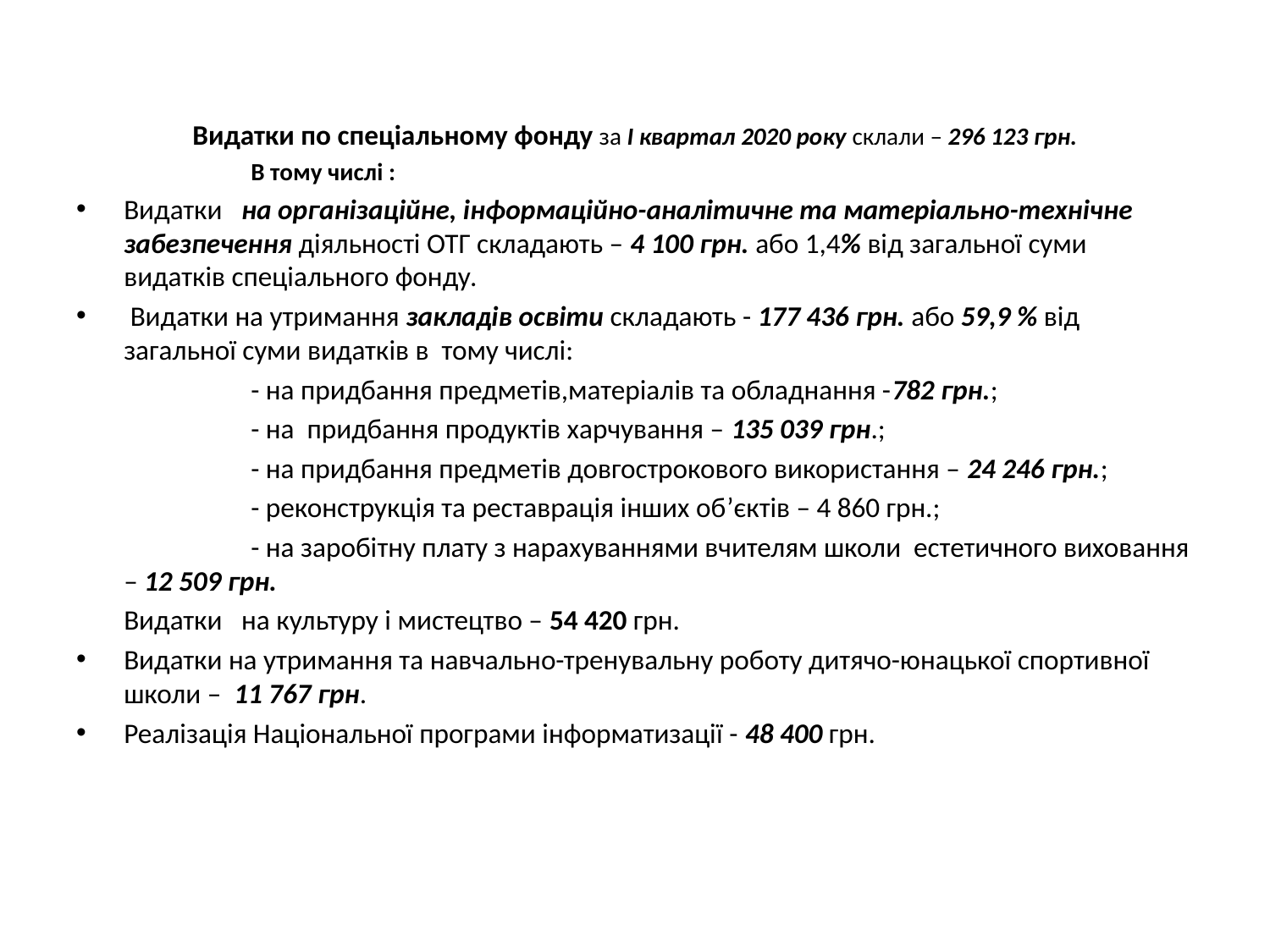

Видатки по спеціальному фонду за І квартал 2020 року склали – 296 123 грн.
		В тому числі :
Видатки   на організаційне, інформаційно-аналітичне та матеріально-технічне забезпечення діяльності ОТГ складають – 4 100 грн. або 1,4% від загальної суми видатків спеціального фонду.
 Видатки на утримання закладів освіти складають - 177 436 грн. або 59,9 % від загальної суми видатків в  тому числі:
		- на придбання предметів,матеріалів та обладнання -782 грн.;
		- на  придбання продуктів харчування – 135 039 грн.;
		- на придбання предметів довгострокового використання – 24 246 грн.;
		- реконструкція та реставрація інших об’єктів – 4 860 грн.;
		- на заробітну плату з нарахуваннями вчителям школи  естетичного виховання – 12 509 грн.
  	Видатки   на культуру і мистецтво – 54 420 грн.
Видатки на утримання та навчально-тренувальну роботу дитячо-юнацької спортивної  школи –  11 767 грн.
Реалізація Національної програми інформатизації - 48 400 грн.